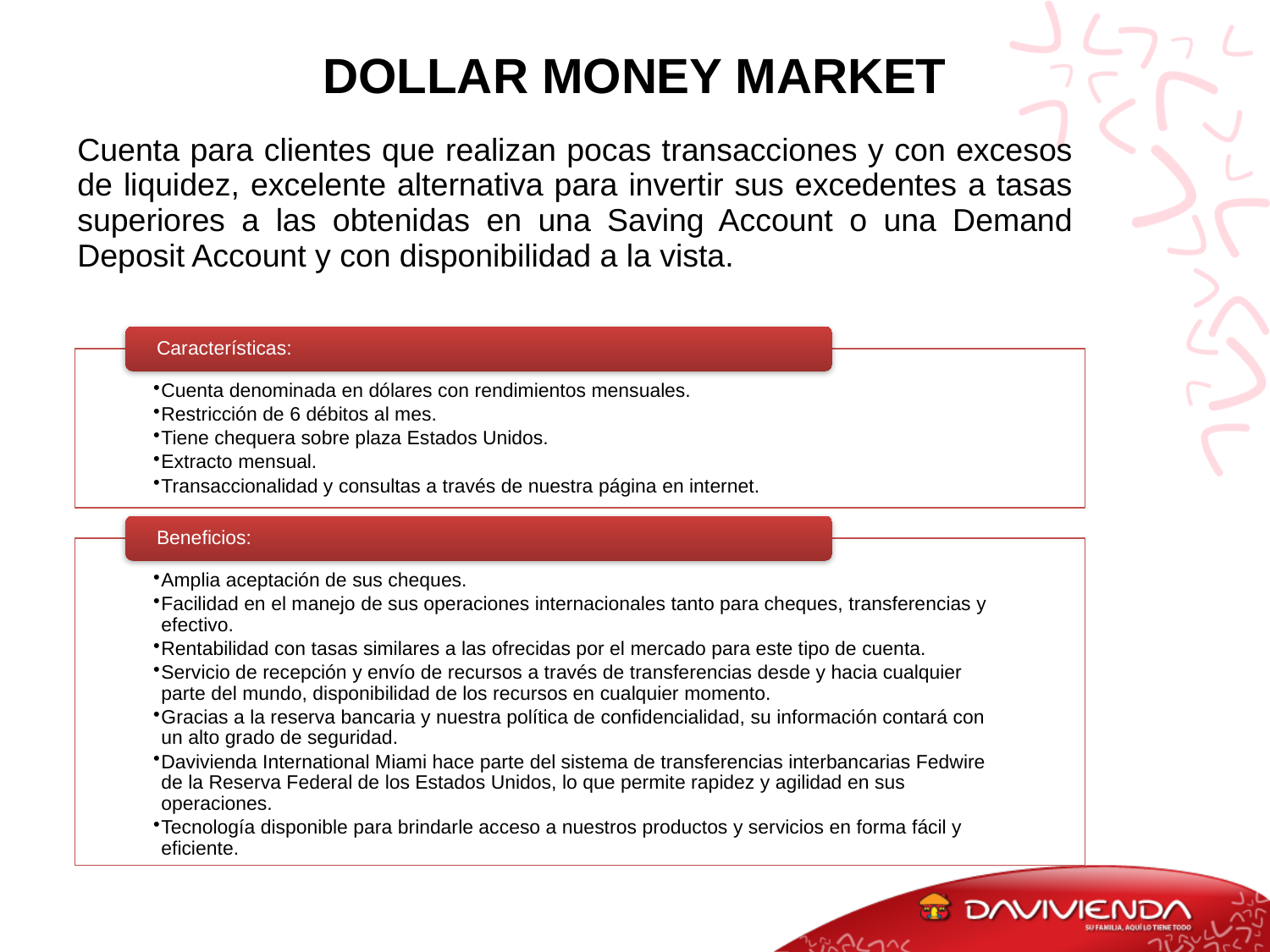

# DOLLAR MONEY MARKET
Cuenta para clientes que realizan pocas transacciones y con excesos de liquidez, excelente alternativa para invertir sus excedentes a tasas superiores a las obtenidas en una Saving Account o una Demand Deposit Account y con disponibilidad a la vista.

Cuenta denominada en dólares con rendimientos mensuales.
Restricción de 6 débitos al mes.
Tiene chequera sobre plaza Estados Unidos.
Extracto mensual.
Transaccionalidad y consultas a través de nuestra página en internet.
Características:
Amplia aceptación de sus cheques.
Facilidad en el manejo de sus operaciones internacionales tanto para cheques, transferencias y efectivo.
Rentabilidad con tasas similares a las ofrecidas por el mercado para este tipo de cuenta.
Servicio de recepción y envío de recursos a través de transferencias desde y hacia cualquier parte del mundo, disponibilidad de los recursos en cualquier momento.
Gracias a la reserva bancaria y nuestra política de confidencialidad, su información contará con un alto grado de seguridad.
Davivienda International Miami hace parte del sistema de transferencias interbancarias Fedwire de la Reserva Federal de los Estados Unidos, lo que permite rapidez y agilidad en sus operaciones.
Tecnología disponible para brindarle acceso a nuestros productos y servicios en forma fácil y eficiente.
Beneficios: